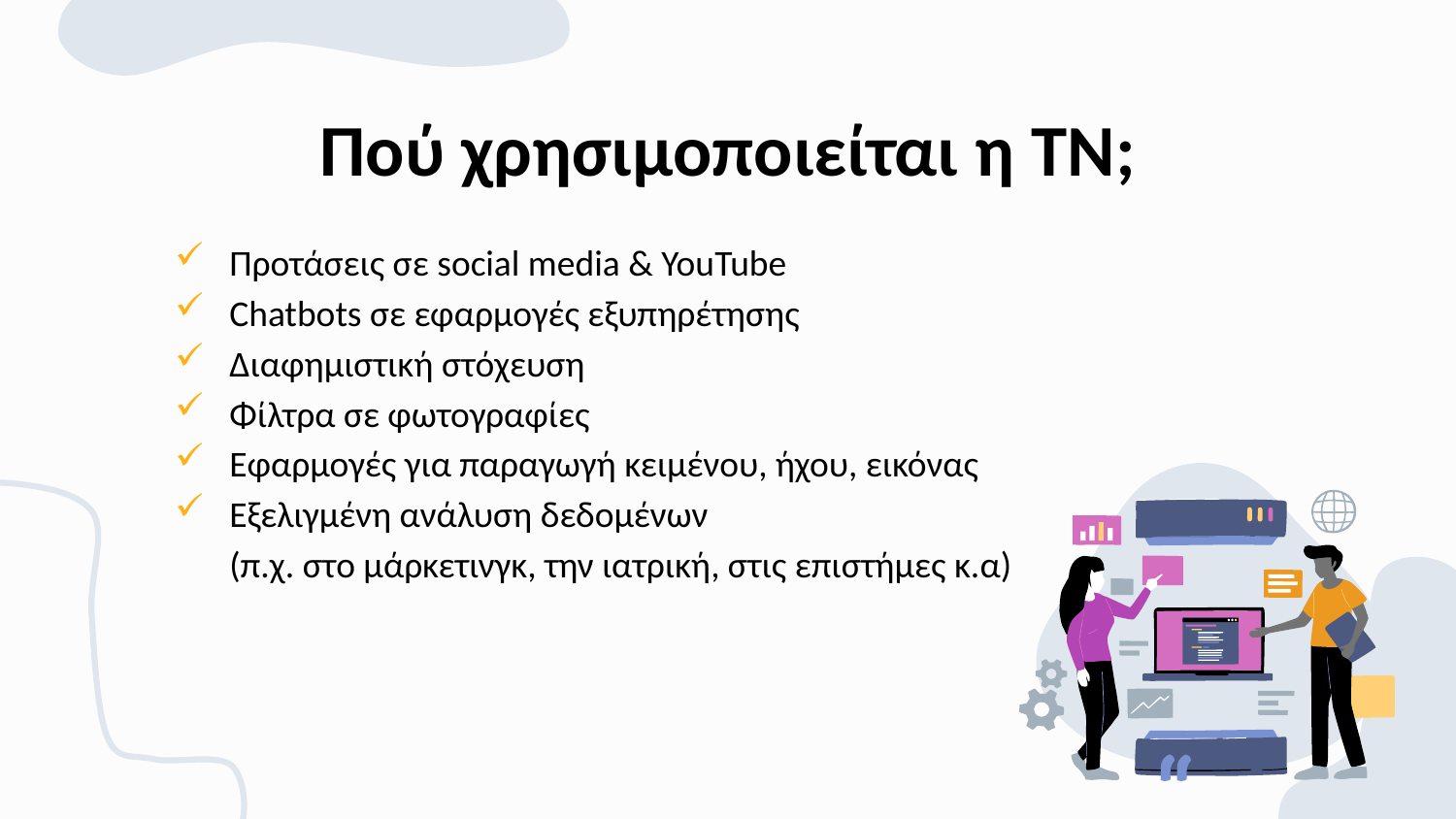

# Πού χρησιμοποιείται η ΤΝ;
Προτάσεις σε social media & YouTube
Chatbots σε εφαρμογές εξυπηρέτησης
Διαφημιστική στόχευση
Φίλτρα σε φωτογραφίες
Εφαρμογές για παραγωγή κειμένου, ήχου, εικόνας
Εξελιγμένη ανάλυση δεδομένων                                (π.χ. στο μάρκετινγκ, την ιατρική, στις επιστήμες κ.α)